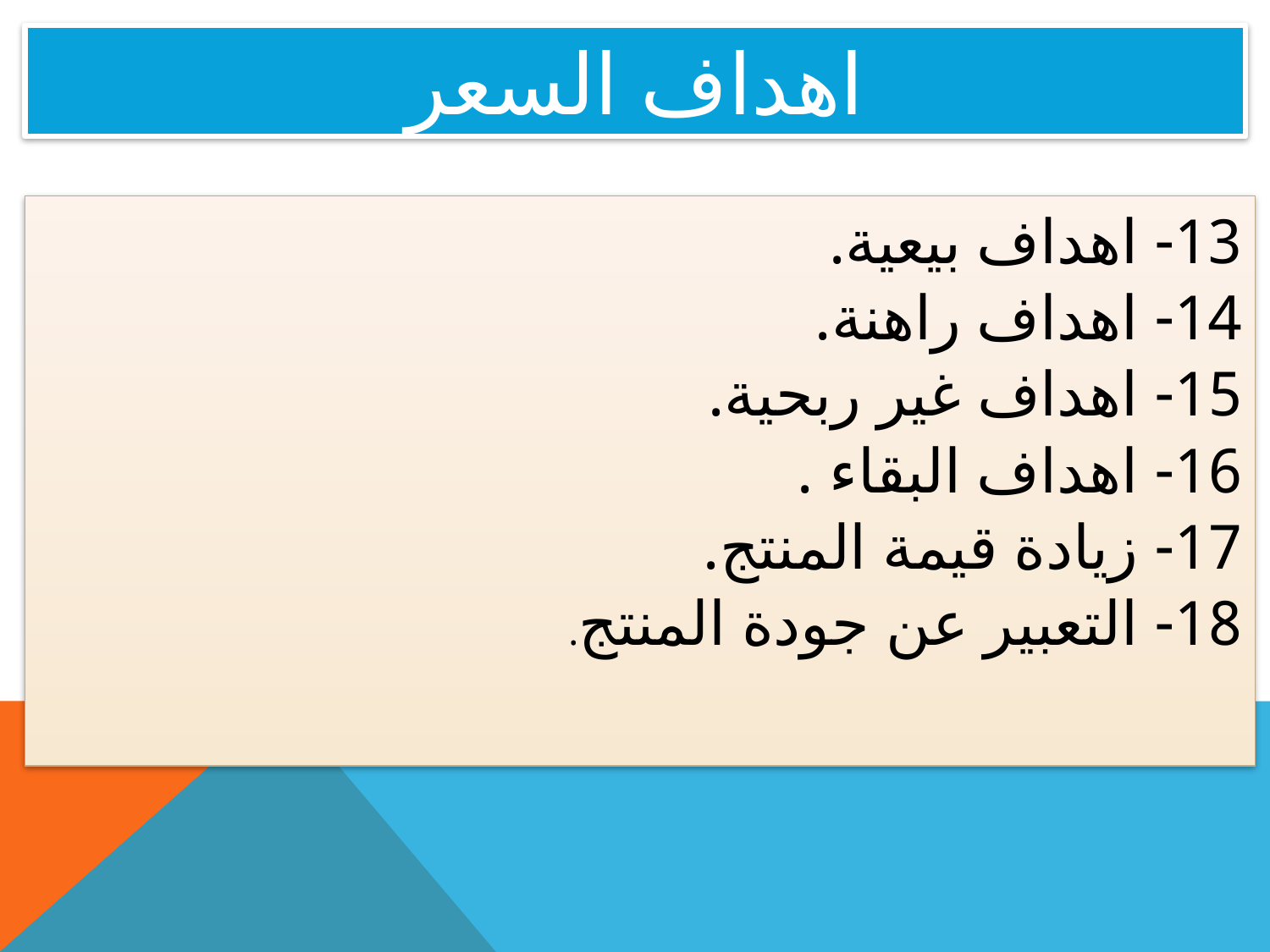

# اهداف السعر
13- اهداف بيعية.
14- اهداف راهنة.
15- اهداف غير ربحية.
16- اهداف البقاء .
17- زيادة قيمة المنتج.
18- التعبير عن جودة المنتج.